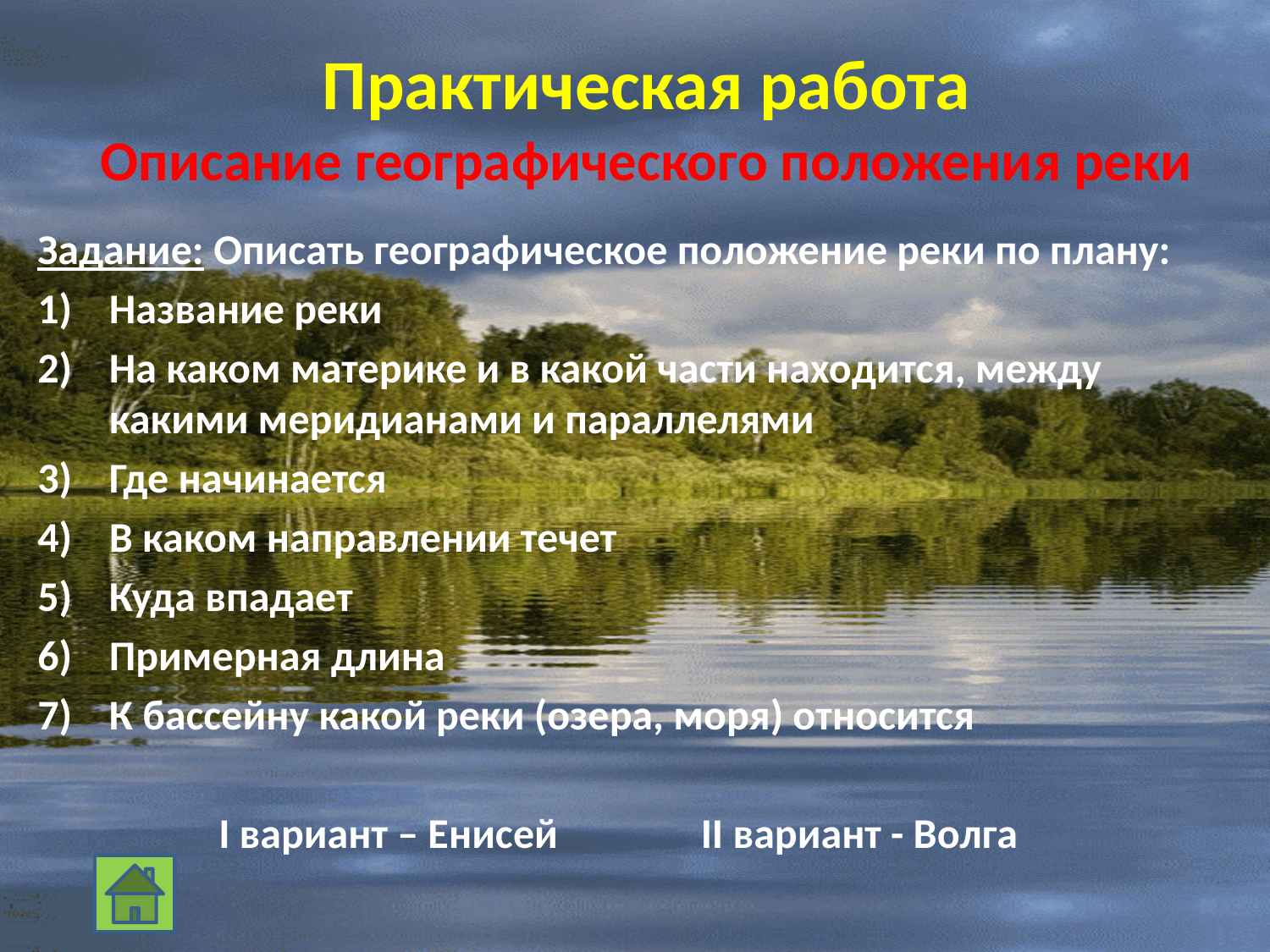

# Практическая работа Описание географического положения реки
Задание: Описать географическое положение реки по плану:
Название реки
На каком материке и в какой части находится, между какими меридианами и параллелями
Где начинается
В каком направлении течет
Куда впадает
Примерная длина
К бассейну какой реки (озера, моря) относится

                   I вариант – Енисей               II вариант - Волга